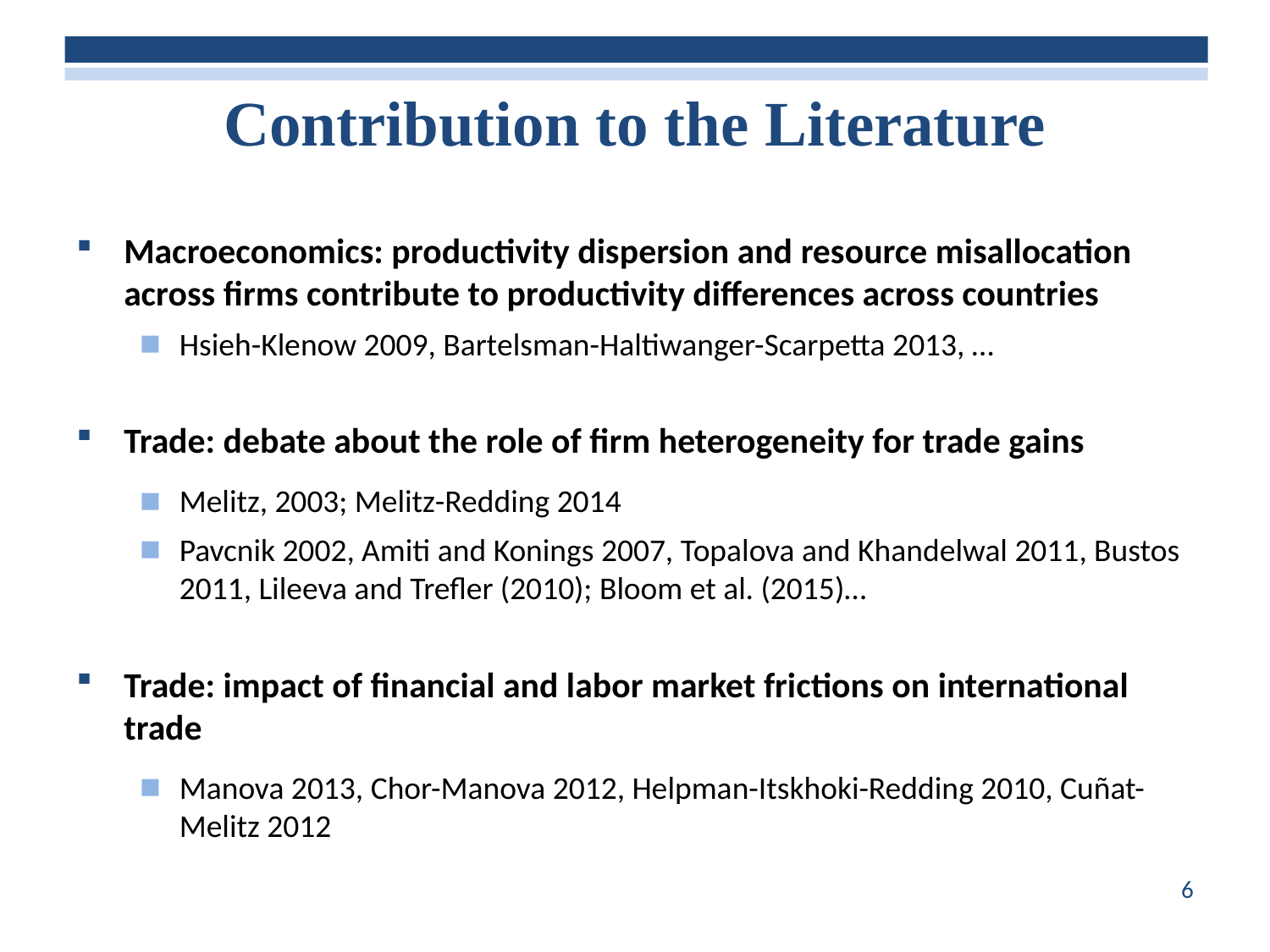

# Contribution to the Literature
Macroeconomics: productivity dispersion and resource misallocation across firms contribute to productivity differences across countries
Hsieh-Klenow 2009, Bartelsman-Haltiwanger-Scarpetta 2013, …

Trade: debate about the role of firm heterogeneity for trade gains

Melitz, 2003; Melitz-Redding 2014
Pavcnik 2002, Amiti and Konings 2007, Topalova and Khandelwal 2011, Bustos 2011, Lileeva and Trefler (2010); Bloom et al. (2015)…

Trade: impact of financial and labor market frictions on international trade

Manova 2013, Chor-Manova 2012, Helpman-Itskhoki-Redding 2010, Cuñat-Melitz 2012
6